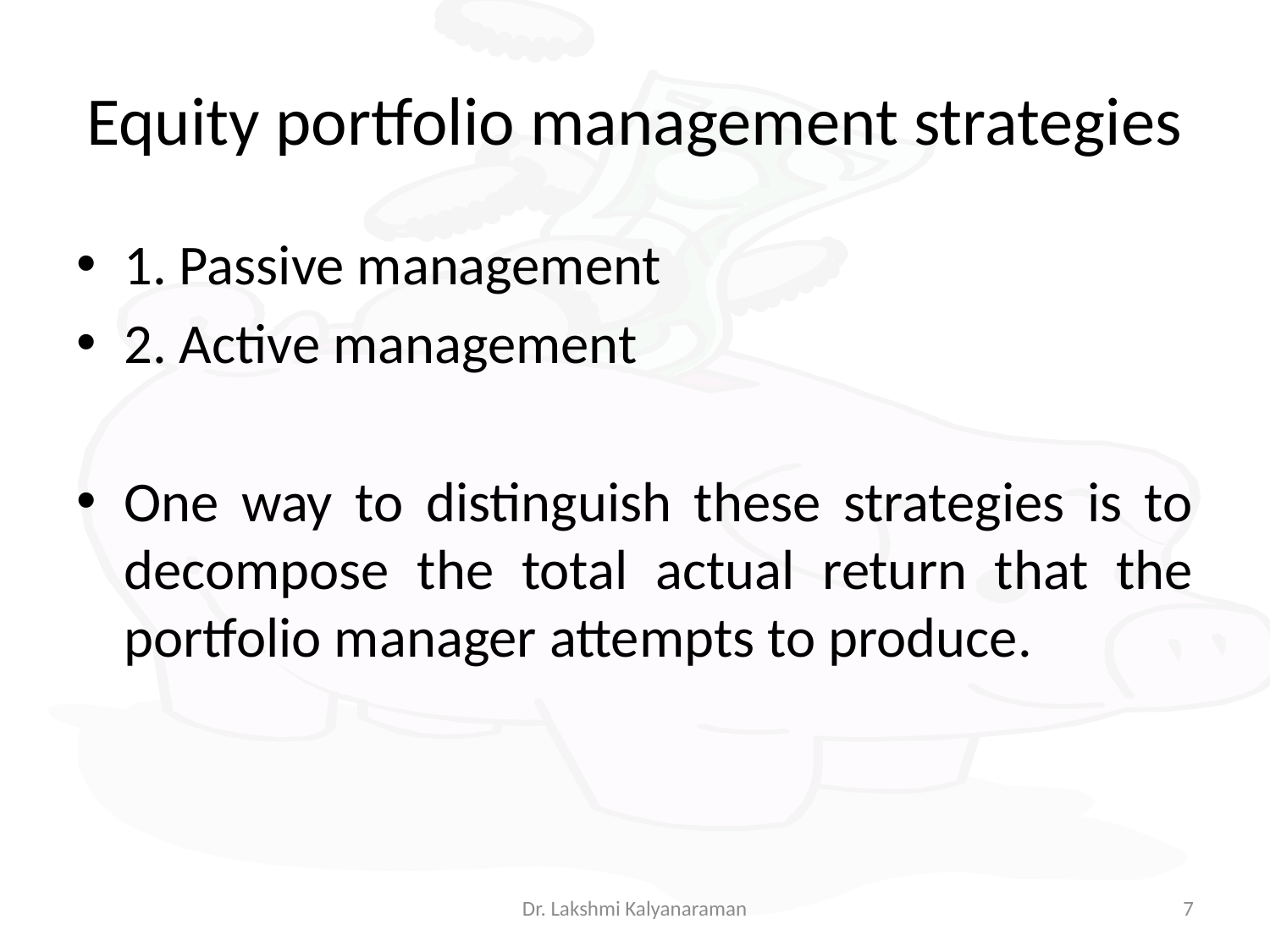

# Equity portfolio management strategies
1. Passive management
2. Active management

One way to distinguish these strategies is to decompose the total actual return that the portfolio manager attempts to produce.
Dr. Lakshmi Kalyanaraman
7